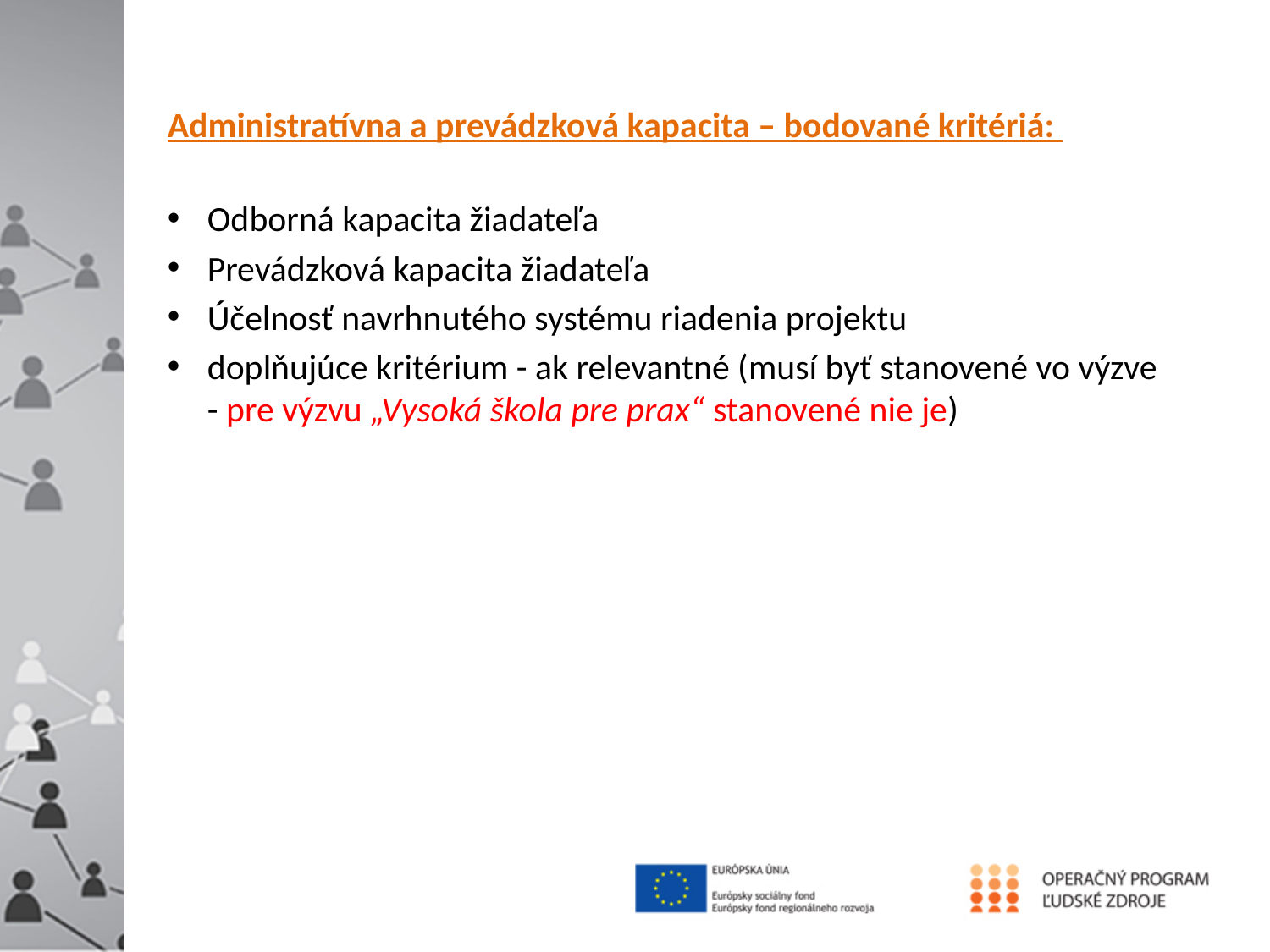

Administratívna a prevádzková kapacita – bodované kritériá:

Odborná kapacita žiadateľa
Prevádzková kapacita žiadateľa
Účelnosť navrhnutého systému riadenia projektu
doplňujúce kritérium - ak relevantné (musí byť stanovené vo výzve   - pre výzvu „Vysoká škola pre prax“ stanovené nie je)